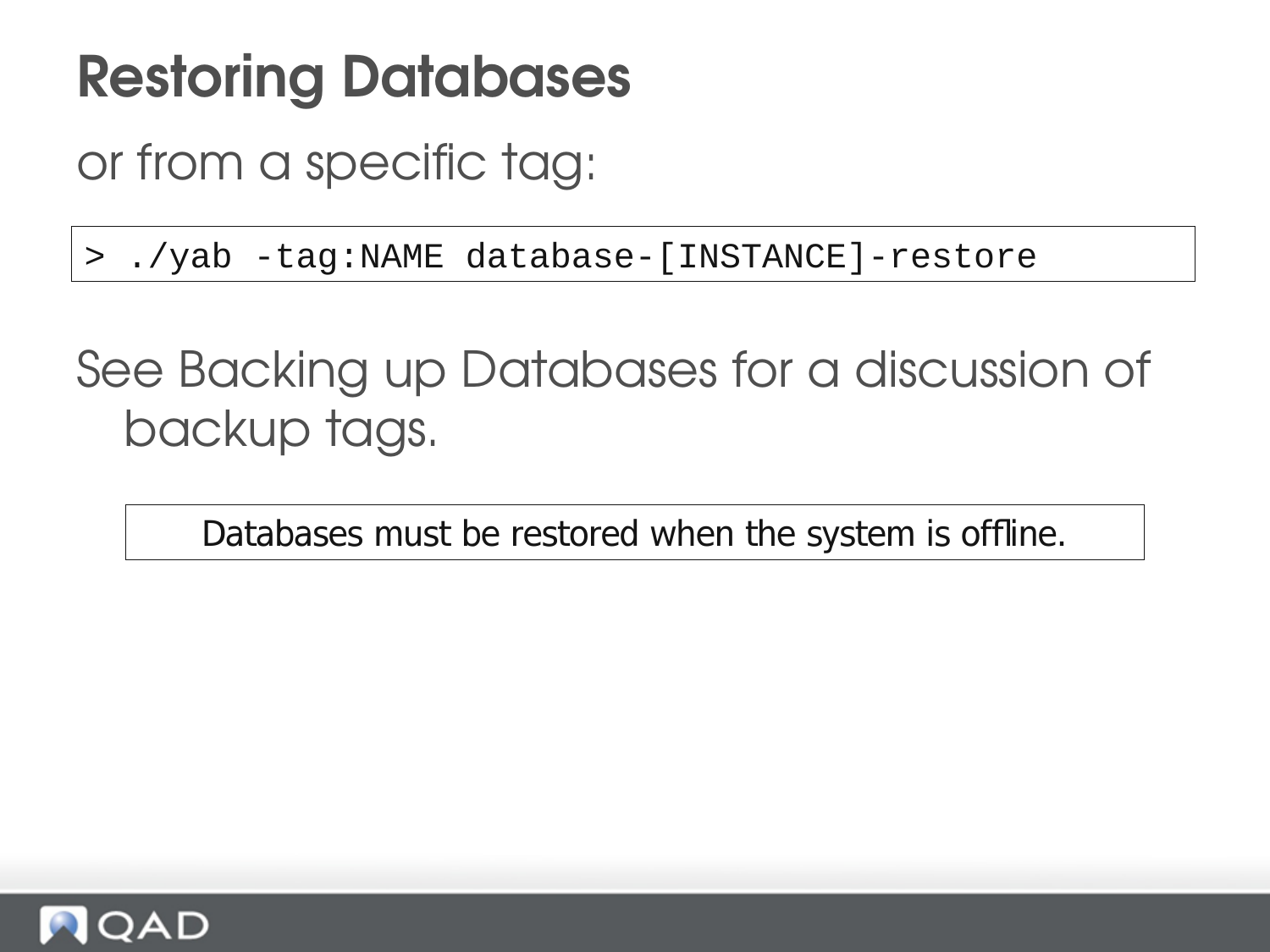

# Restoring Databases
or from a specific tag:

See Backing up Databases for a discussion of backup tags.

> ./yab -tag:NAME database-[INSTANCE]-restore
Databases must be restored when the system is offline.